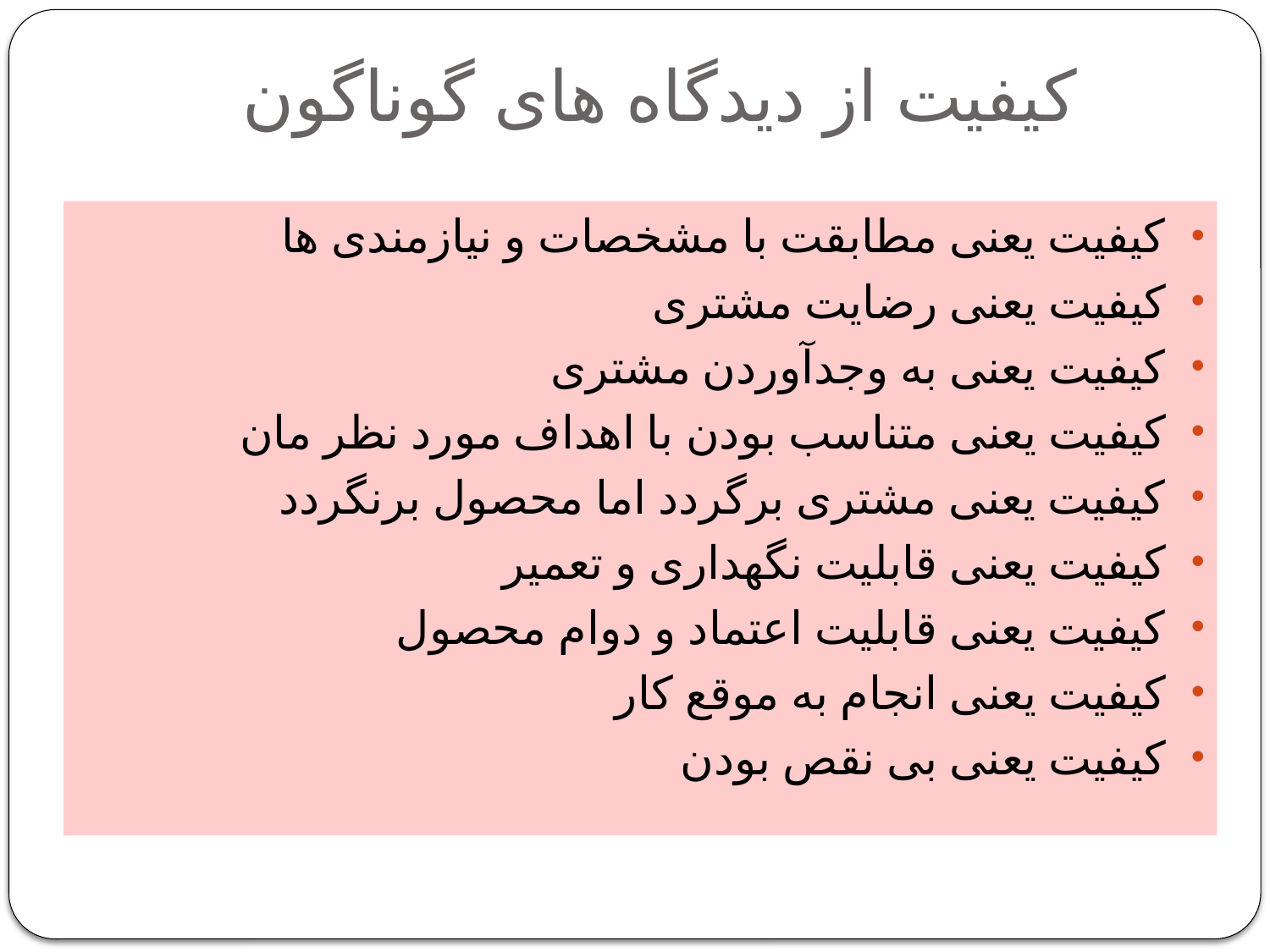

# کیفیت از دیدگاه های گوناگون
کیفیت یعنی مطابقت با مشخصات و نیازمندی ها
کیفیت یعنی رضایت مشتری
کیفیت یعنی به وجدآوردن مشتری
کیفیت یعنی متناسب بودن با اهداف مورد نظر مان
کیفیت یعنی مشتری برگردد اما محصول برنگردد
کیفیت یعنی قابلیت نگهداری و تعمیر
کیفیت یعنی قابلیت اعتماد و دوام محصول
کیفیت یعنی انجام به موقع کار
کیفیت یعنی بی نقص بودن